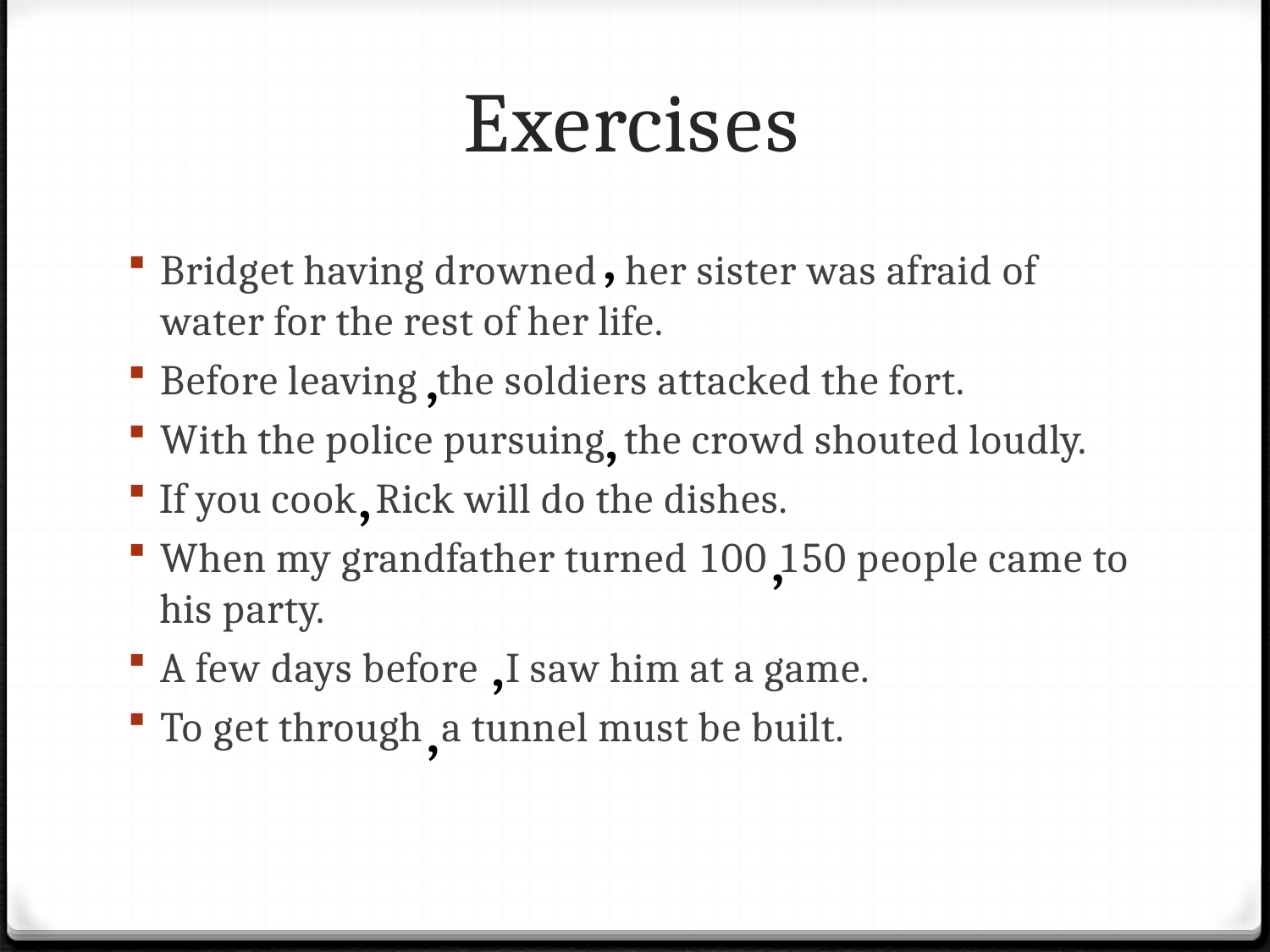

# Exercises
,
Bridget having drowned   her sister was afraid of water for the rest of her life.
Before leaving  the soldiers attacked the fort.
With the police pursuing  the crowd shouted loudly.
If you cook  Rick will do the dishes.
When my grandfather turned 100 150 people came to his party.
A few days before   I saw him at a game.
To get through  a tunnel must be built.

,
,
,
,
,
,